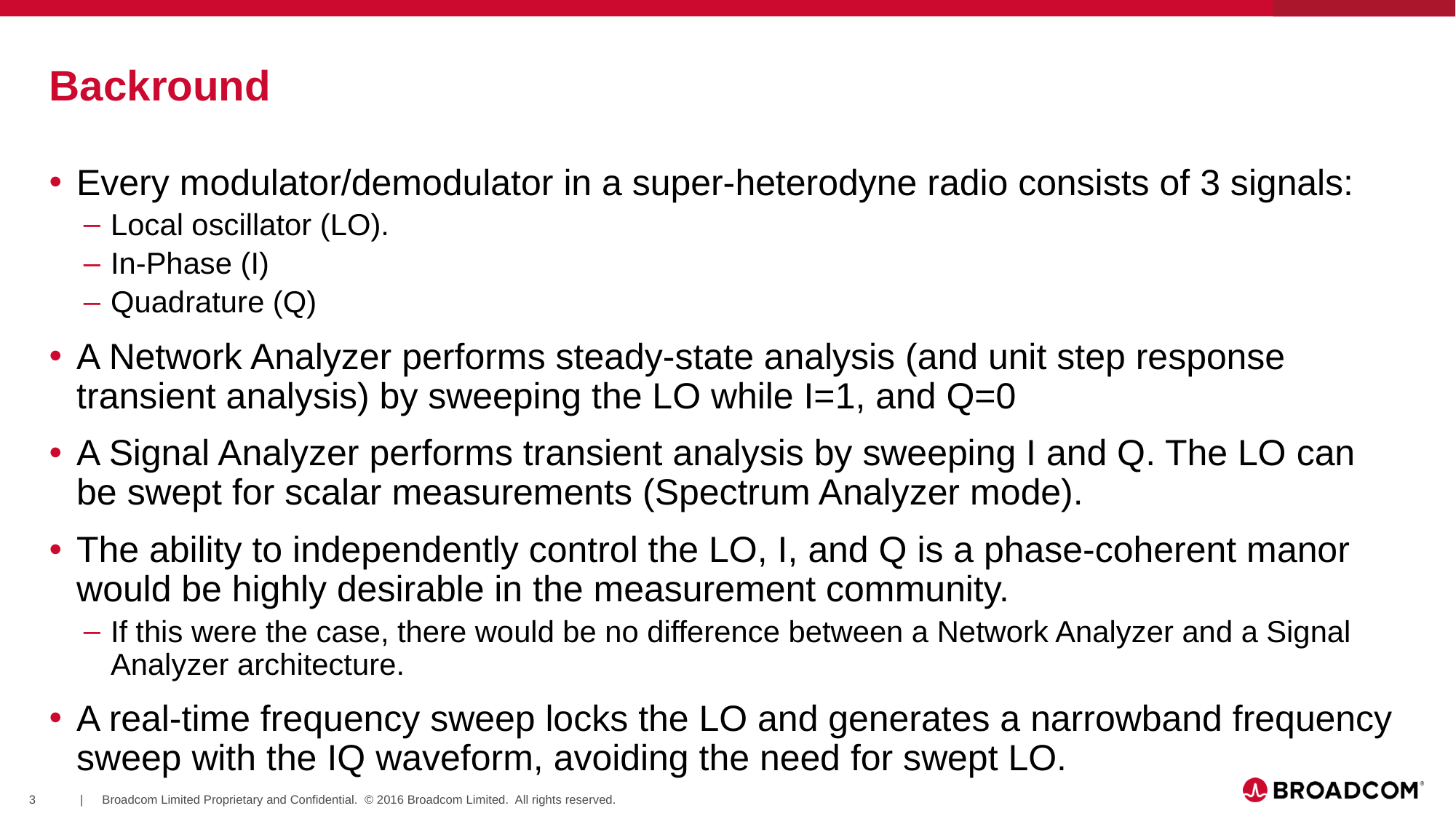

# Backround
Every modulator/demodulator in a super-heterodyne radio consists of 3 signals:
Local oscillator (LO).
In-Phase (I)
Quadrature (Q)
A Network Analyzer performs steady-state analysis (and unit step response transient analysis) by sweeping the LO while I=1, and Q=0
A Signal Analyzer performs transient analysis by sweeping I and Q. The LO can be swept for scalar measurements (Spectrum Analyzer mode).
The ability to independently control the LO, I, and Q is a phase-coherent manor would be highly desirable in the measurement community.
If this were the case, there would be no difference between a Network Analyzer and a Signal Analyzer architecture.
A real-time frequency sweep locks the LO and generates a narrowband frequency sweep with the IQ waveform, avoiding the need for swept LO.